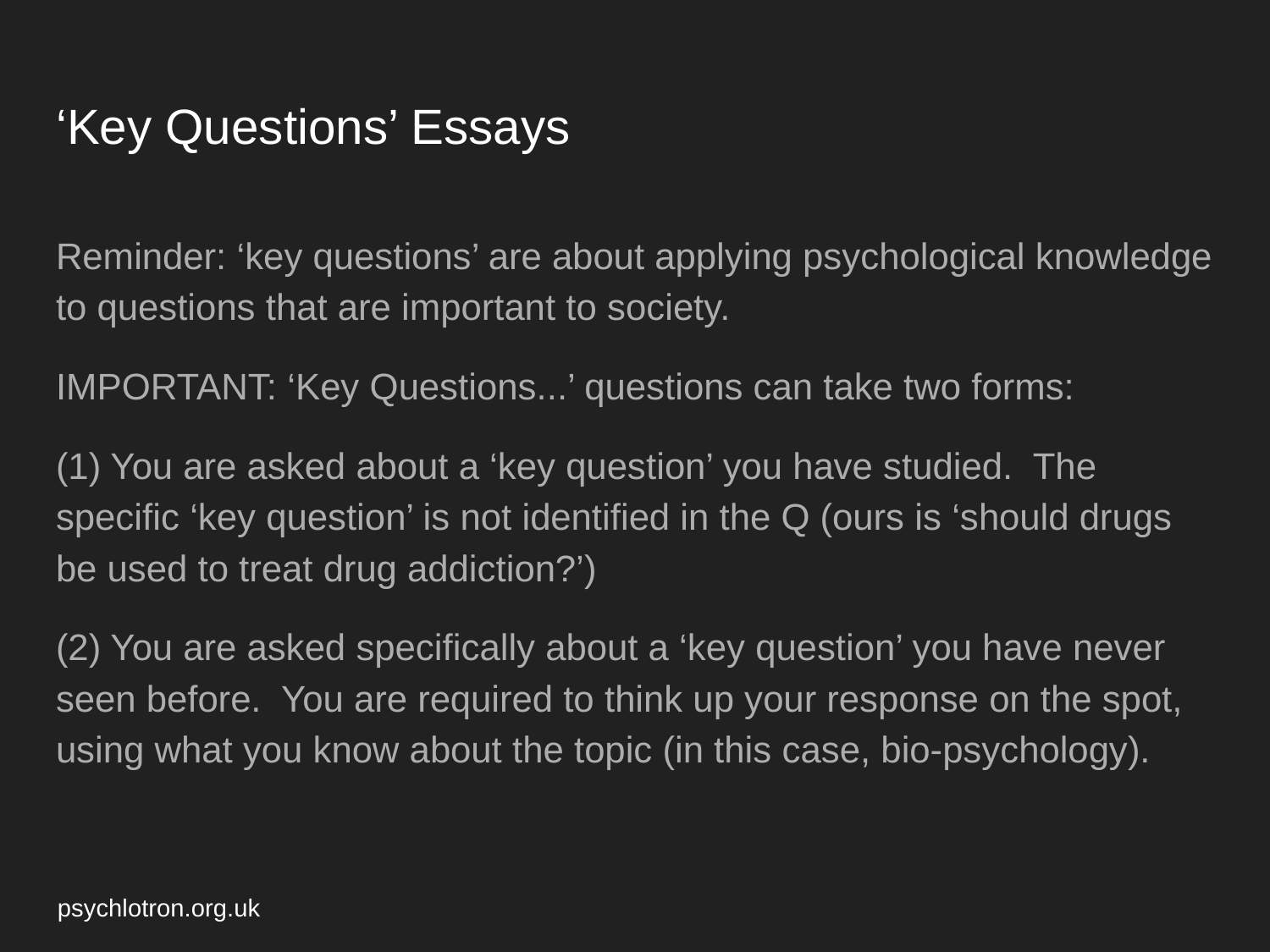

# ‘Key Questions’ Essays
Reminder: ‘key questions’ are about applying psychological knowledge to questions that are important to society.
IMPORTANT: ‘Key Questions...’ questions can take two forms:
(1) You are asked about a ‘key question’ you have studied.  The specific ‘key question’ is not identified in the Q (ours is ‘should drugs be used to treat drug addiction?’)
(2) You are asked specifically about a ‘key question’ you have never seen before.  You are required to think up your response on the spot, using what you know about the topic (in this case, bio-psychology).